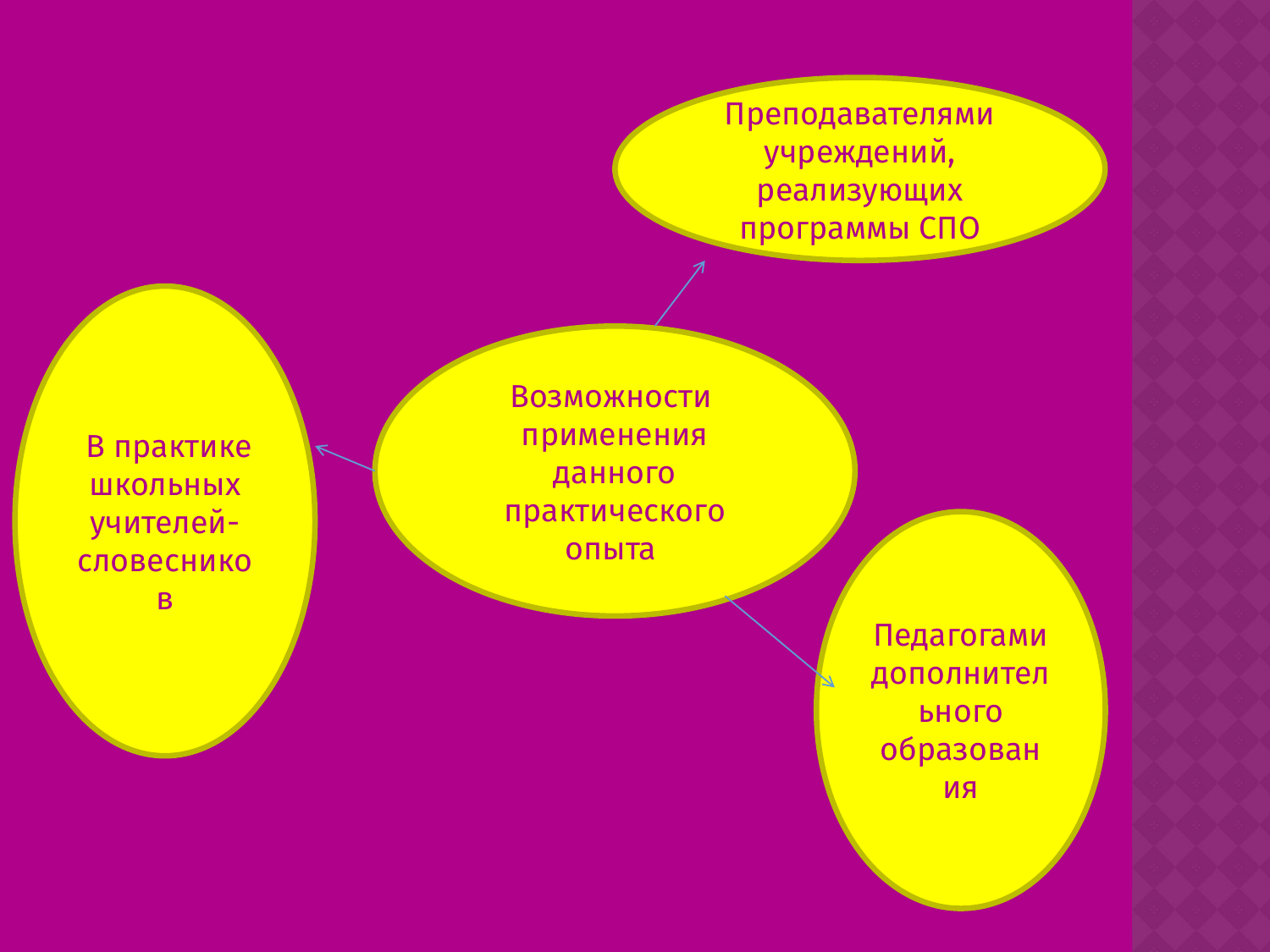

Преподавателями учреждений, реализующих программы СПО
 В практике школьных учителей-словесников
Возможности  применения данного практического опыта
Педагогами дополнительного образования